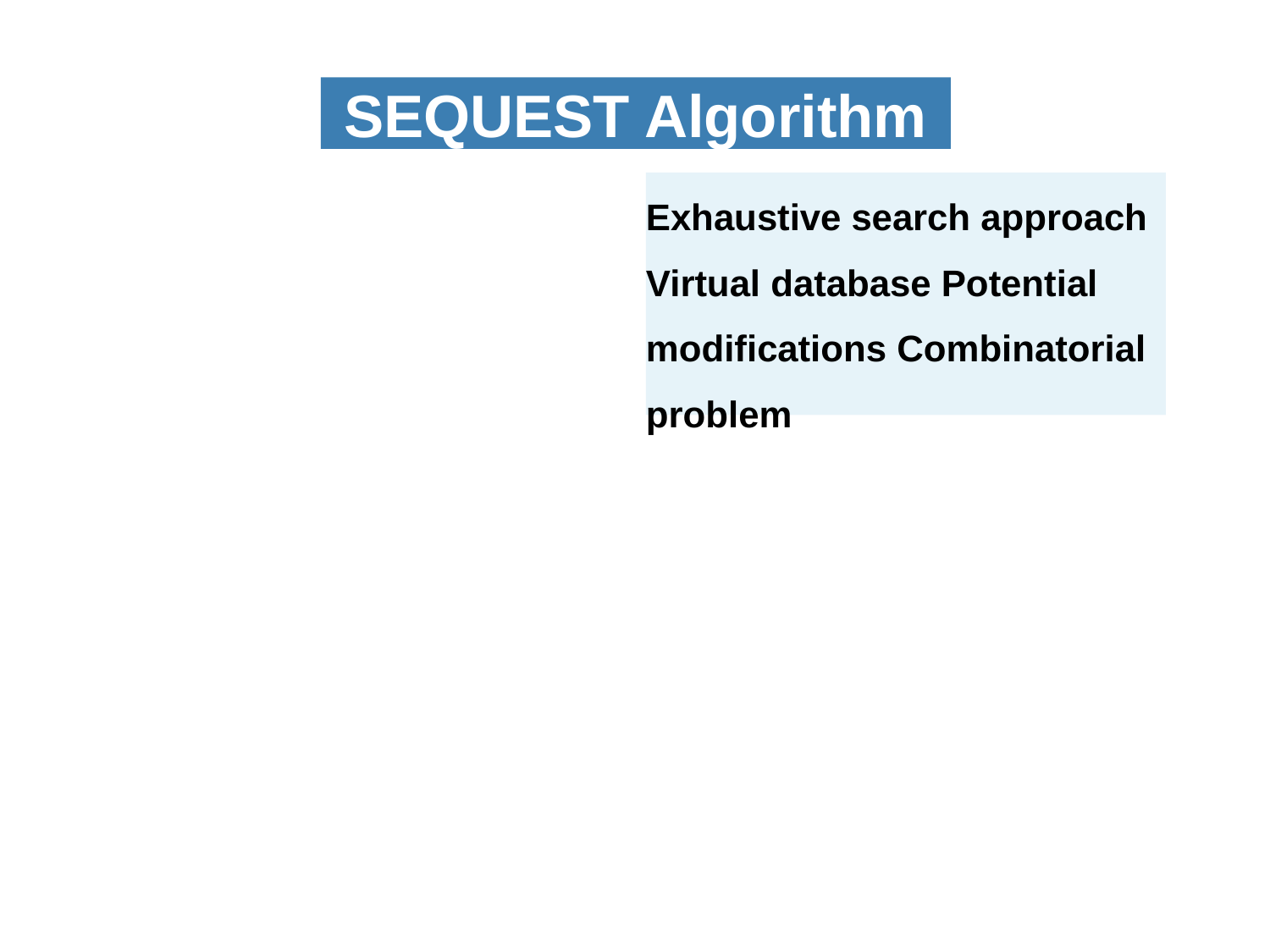

SEQUEST Algorithm
Exhaustive search approach Virtual database Potential modifications Combinatorial problem